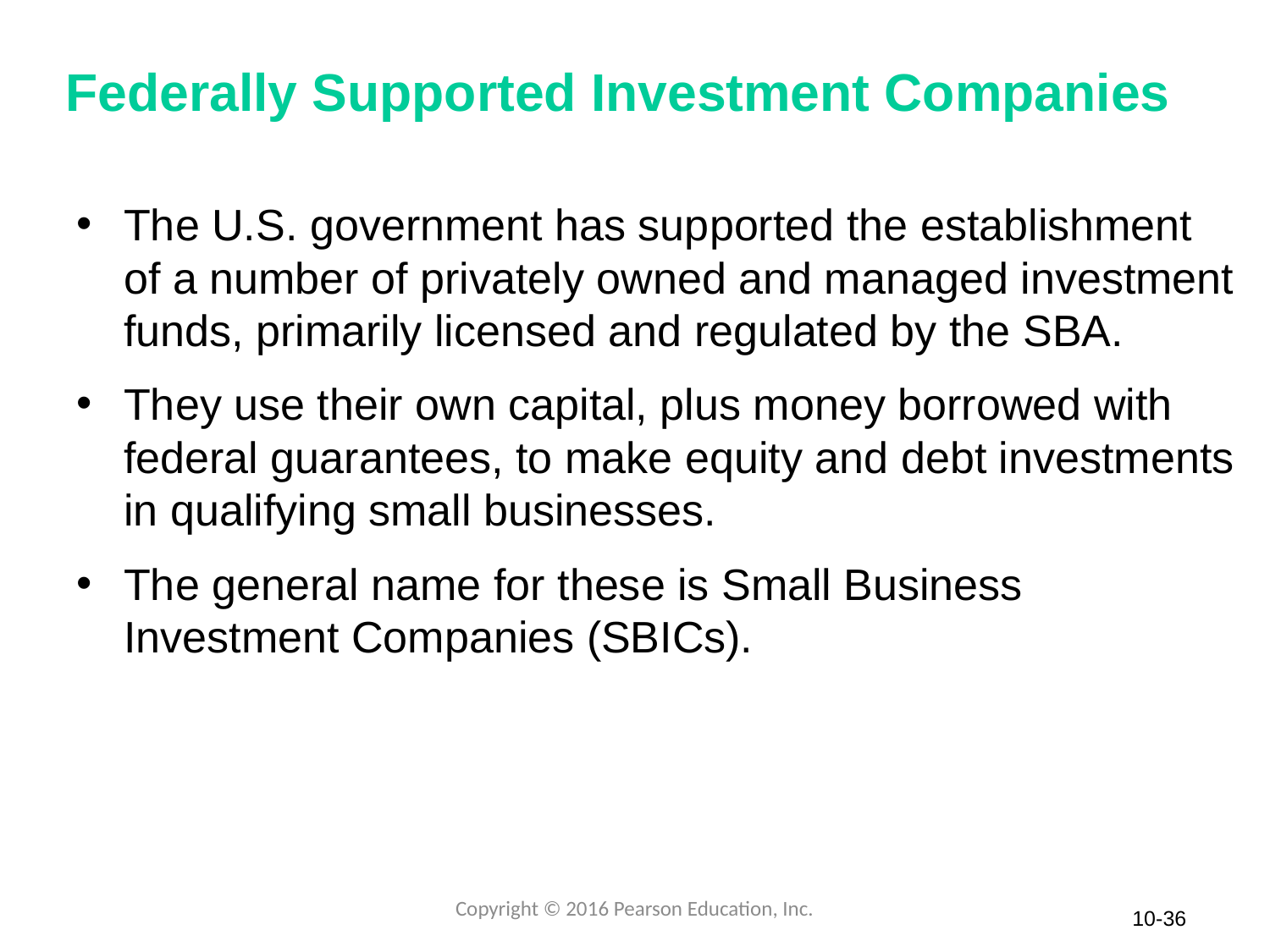

# Federally Supported Investment Companies
The U.S. government has supported the establishment of a number of privately owned and managed investment funds, primarily licensed and regulated by the SBA.

They use their own capital, plus money borrowed with federal guarantees, to make equity and debt investments in qualifying small businesses.

The general name for these is Small Business Investment Companies (SBICs).
Copyright © 2016 Pearson Education, Inc.